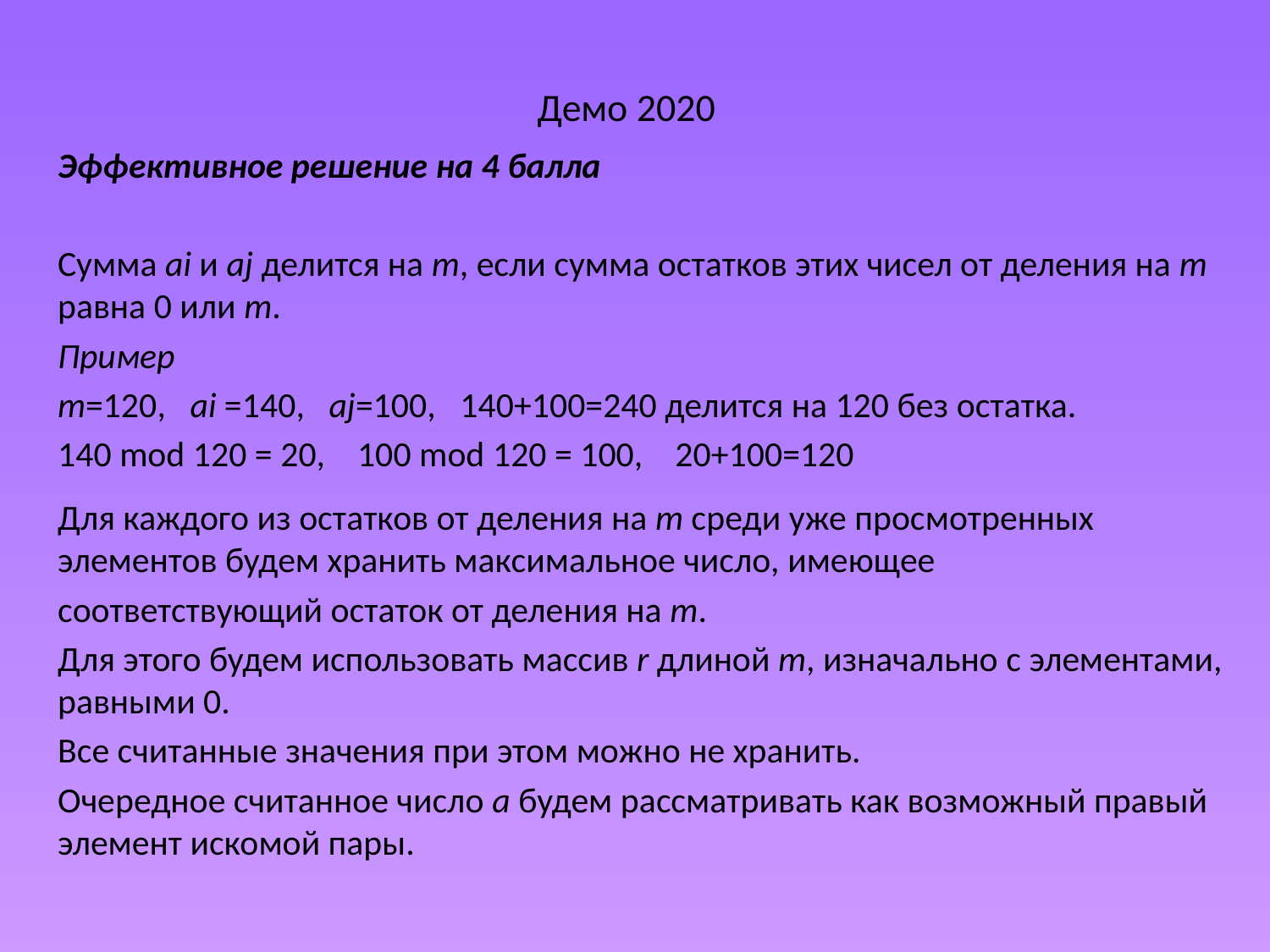

# Демо 2020
Эффективное решение на 4 балла

Сумма ai и aj делится на m, если сумма остатков этих чисел от деления на m равна 0 или m.
Пример
m=120,   ai =140,   aj=100,   140+100=240 делится на 120 без остатка.
140 mod 120 = 20,    100 mod 120 = 100,    20+100=120
Для каждого из остатков от деления на m среди уже просмотренных элементов будем хранить максимальное число, имеющее
соответствующий остаток от деления на m.
Для этого будем использовать массив r длиной m, изначально с элементами, равными 0.
Все считанные значения при этом можно не хранить.
Очередное считанное число a будем рассматривать как возможный правый элемент искомой пары.